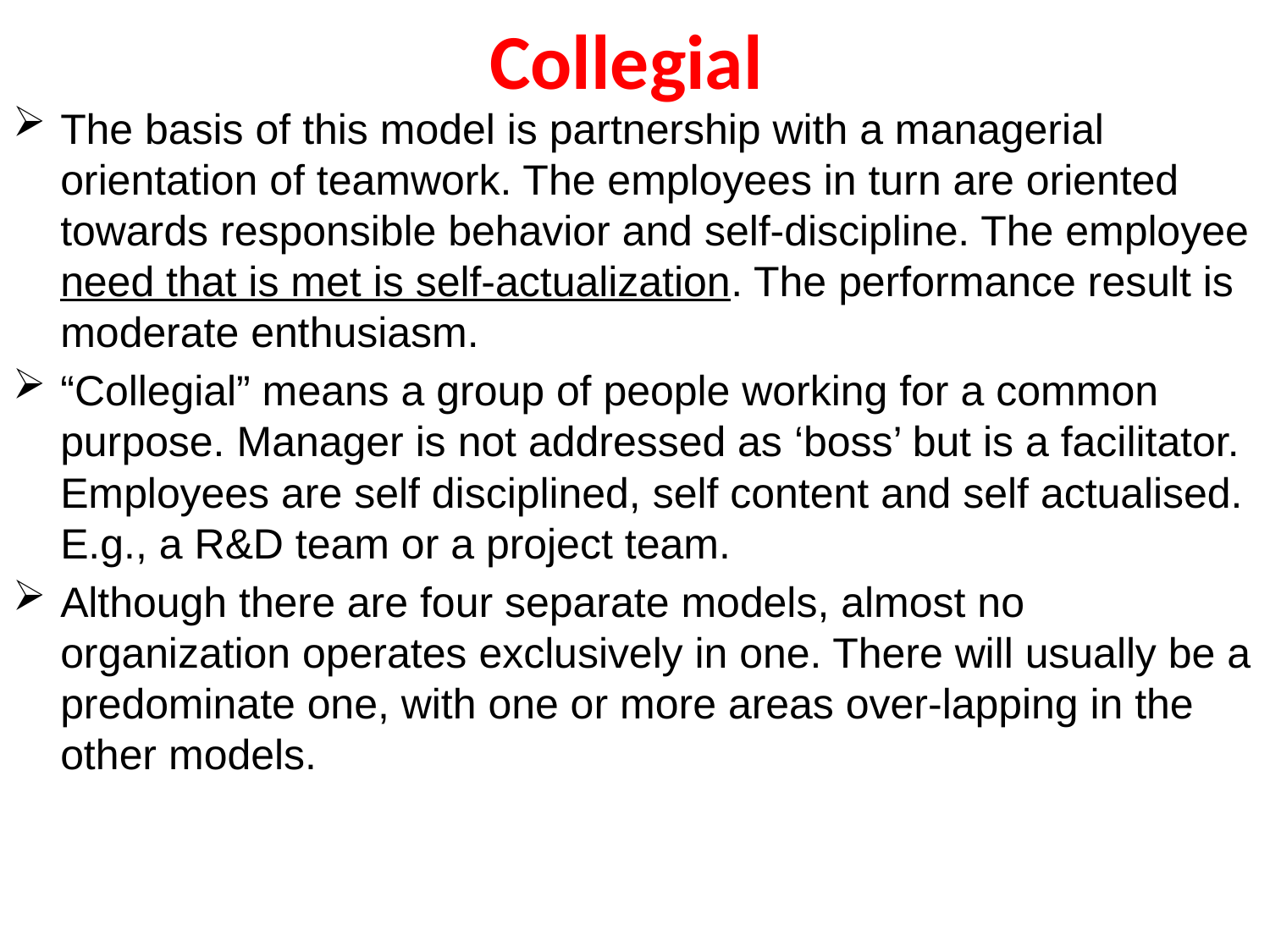

# Collegial
The basis of this model is partnership with a managerial orientation of teamwork. The employees in turn are oriented towards responsible behavior and self-discipline. The employee need that is met is self-actualization. The performance result is moderate enthusiasm.
“Collegial” means a group of people working for a common purpose. Manager is not addressed as ‘boss’ but is a facilitator. Employees are self disciplined, self content and self actualised. E.g., a R&D team or a project team.
Although there are four separate models, almost no organization operates exclusively in one. There will usually be a predominate one, with one or more areas over-lapping in the other models.